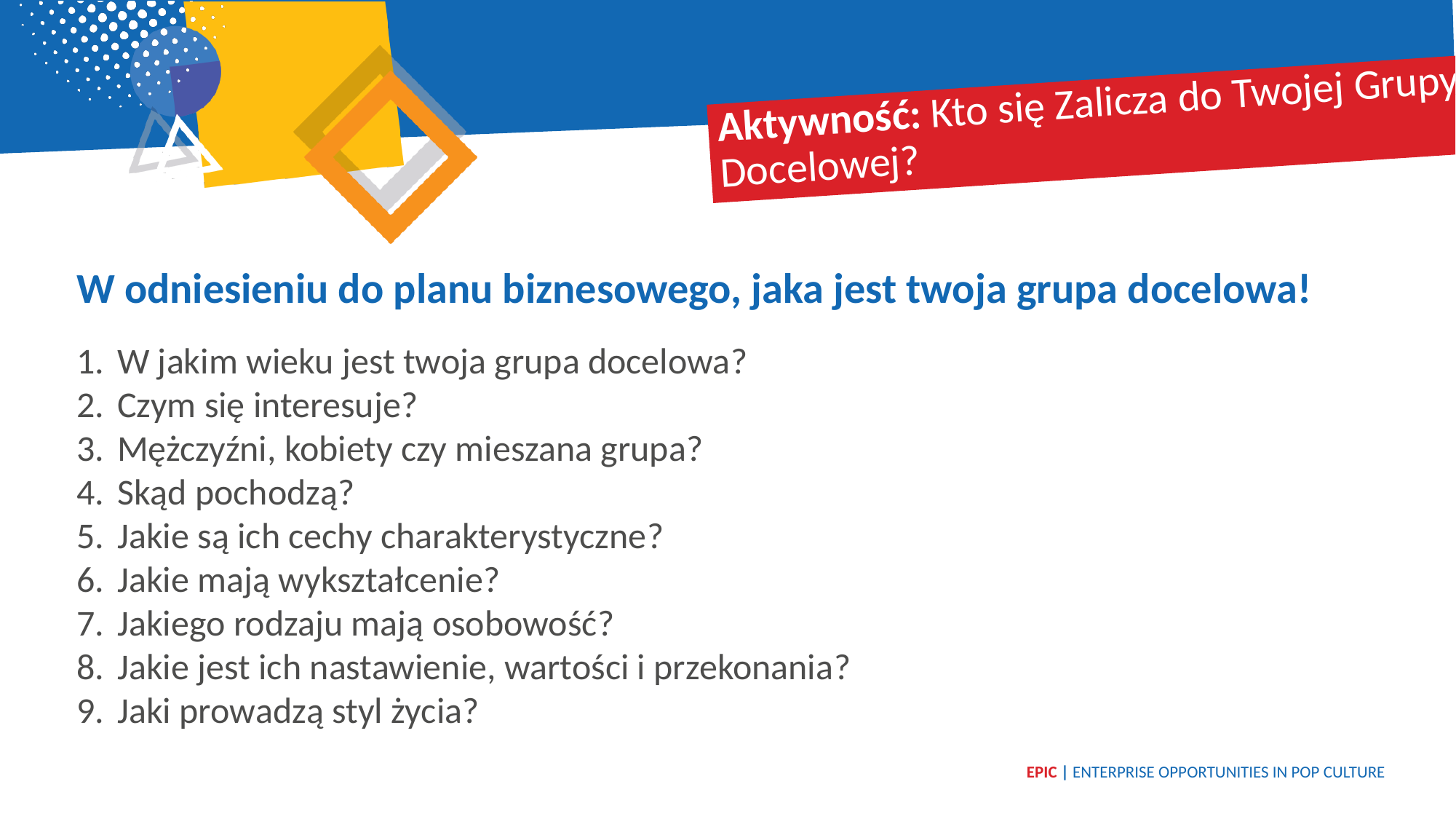

Aktywność: Kto się Zalicza do Twojej Grupy Docelowej?

W odniesieniu do planu biznesowego, jaka jest twoja grupa docelowa!

W jakim wieku jest twoja grupa docelowa?
Czym się interesuje?
Mężczyźni, kobiety czy mieszana grupa?
Skąd pochodzą?
Jakie są ich cechy charakterystyczne?
Jakie mają wykształcenie?
Jakiego rodzaju mają osobowość?
Jakie jest ich nastawienie, wartości i przekonania?
Jaki prowadzą styl życia?